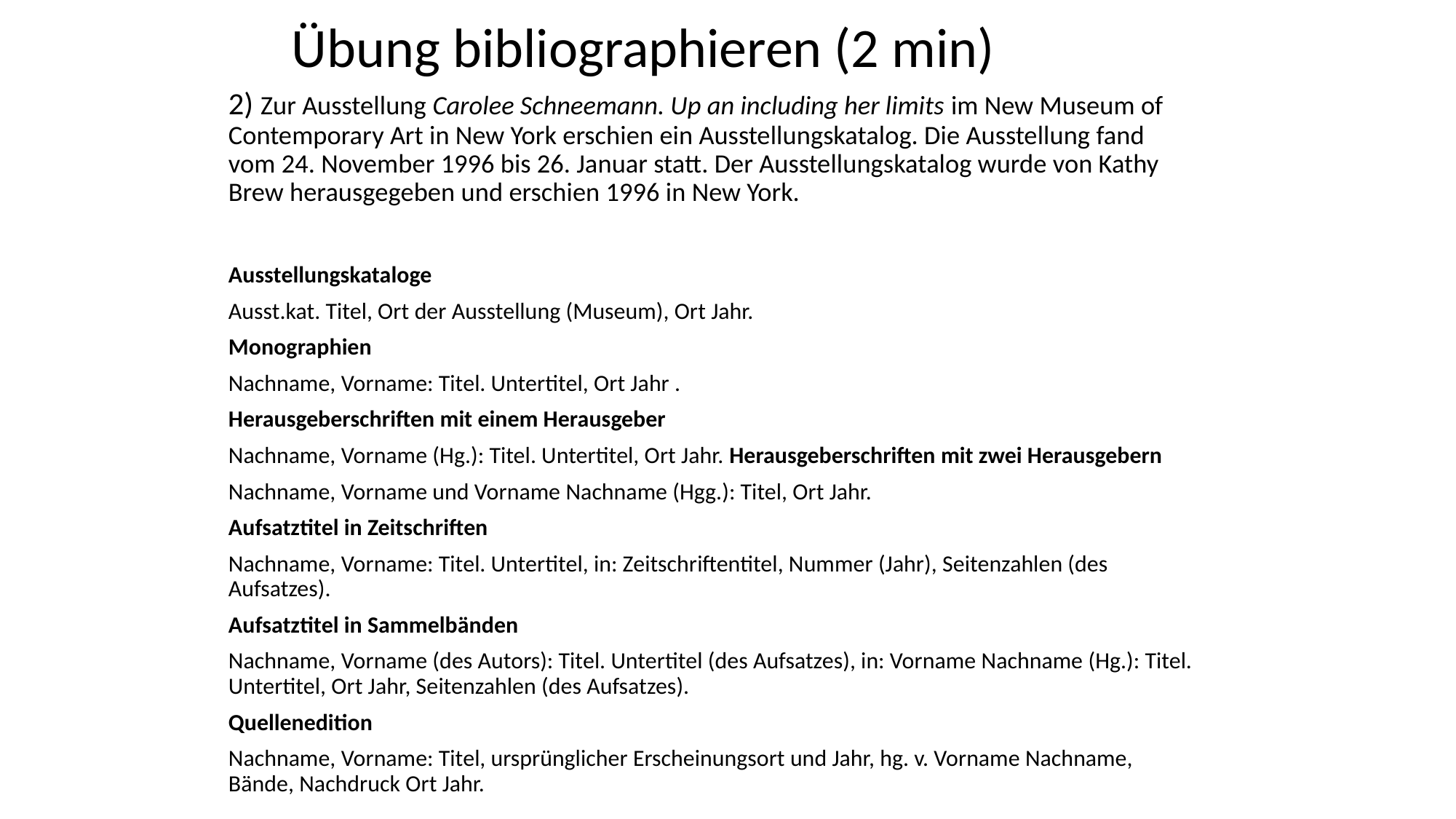

# Übung bibliographieren (2 min)
2) Zur Ausstellung Carolee Schneemann. Up an including her limits im New Museum of Contemporary Art in New York erschien ein Ausstellungskatalog. Die Ausstellung fand vom 24. November 1996 bis 26. Januar statt. Der Ausstellungskatalog wurde von Kathy Brew herausgegeben und erschien 1996 in New York.

Ausstellungskataloge
Ausst.kat. Titel, Ort der Ausstellung (Museum), Ort Jahr.
Monographien
Nachname, Vorname: Titel. Untertitel, Ort Jahr .
Herausgeberschriften mit einem Herausgeber
Nachname, Vorname (Hg.): Titel. Untertitel, Ort Jahr. Herausgeberschriften mit zwei Herausgebern
Nachname, Vorname und Vorname Nachname (Hgg.): Titel, Ort Jahr.
Aufsatztitel in Zeitschriften
Nachname, Vorname: Titel. Untertitel, in: Zeitschriftentitel, Nummer (Jahr), Seitenzahlen (des Aufsatzes).
Aufsatztitel in Sammelbänden
Nachname, Vorname (des Autors): Titel. Untertitel (des Aufsatzes), in: Vorname Nachname (Hg.): Titel. Untertitel, Ort Jahr, Seitenzahlen (des Aufsatzes).
Quellenedition
Nachname, Vorname: Titel, ursprünglicher Erscheinungsort und Jahr, hg. v. Vorname Nachname, Bände, Nachdruck Ort Jahr.